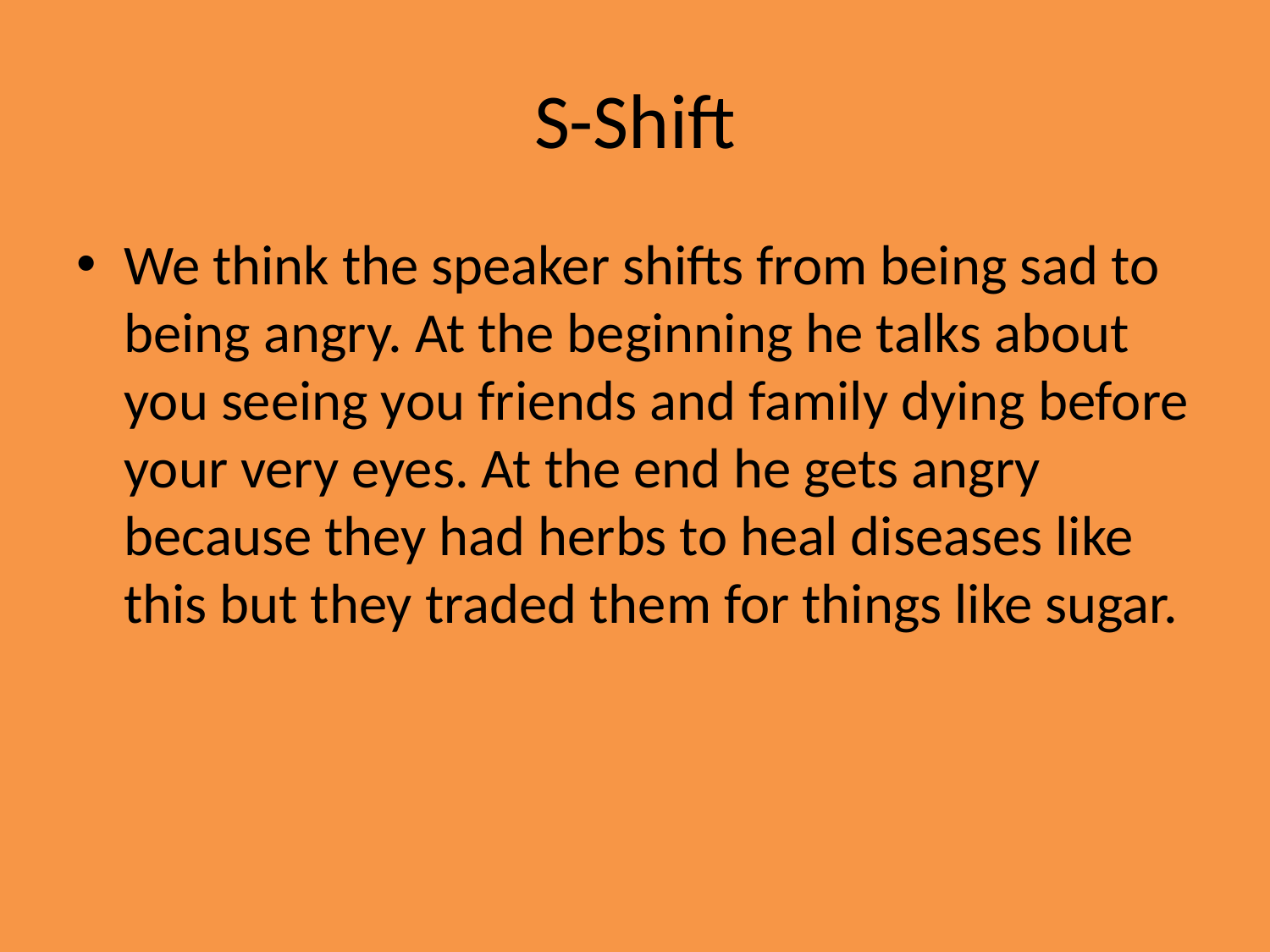

# S-Shift
We think the speaker shifts from being sad to being angry. At the beginning he talks about you seeing you friends and family dying before your very eyes. At the end he gets angry because they had herbs to heal diseases like this but they traded them for things like sugar.